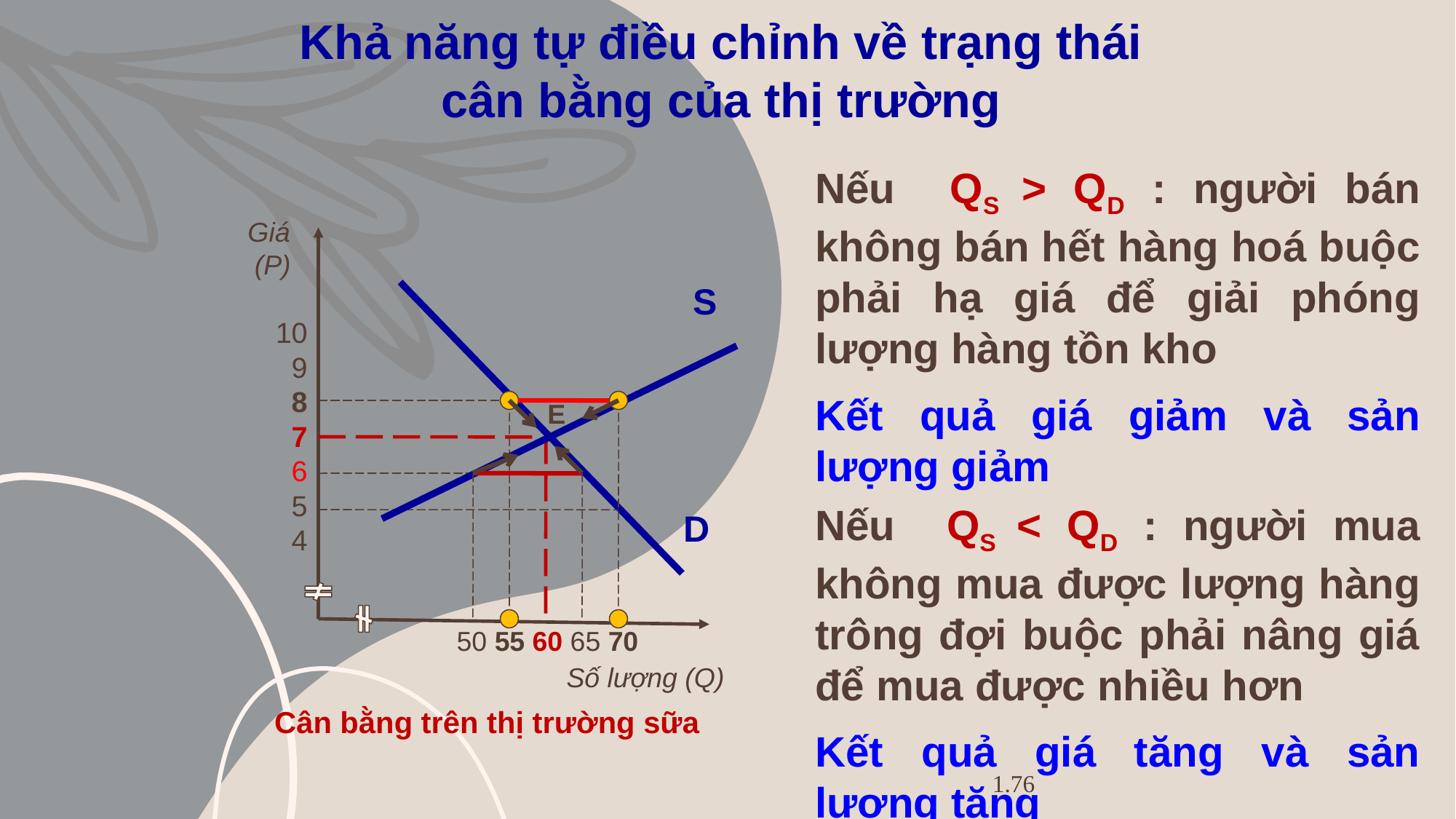

Khả năng tự điều chỉnh về trạng thái cân bằng của thị trường
Nếu  QS > QD : người bán không bán hết hàng hoá buộc phải hạ giá để giải phóng lượng hàng tồn kho
Kết quả giá giảm và sản lượng giảm
Nếu  QS < QD : người mua không mua được lượng hàng trông đợi buộc phải nâng giá để mua được nhiều hơn
Kết quả giá tăng và sản lượng tăng
Giá
(P)

10
9
8
7
6
5
4
D

      50 55 60 65 70
Số lượng (Q)
Cân bằng trên thị trường sữa
S

E
1.76